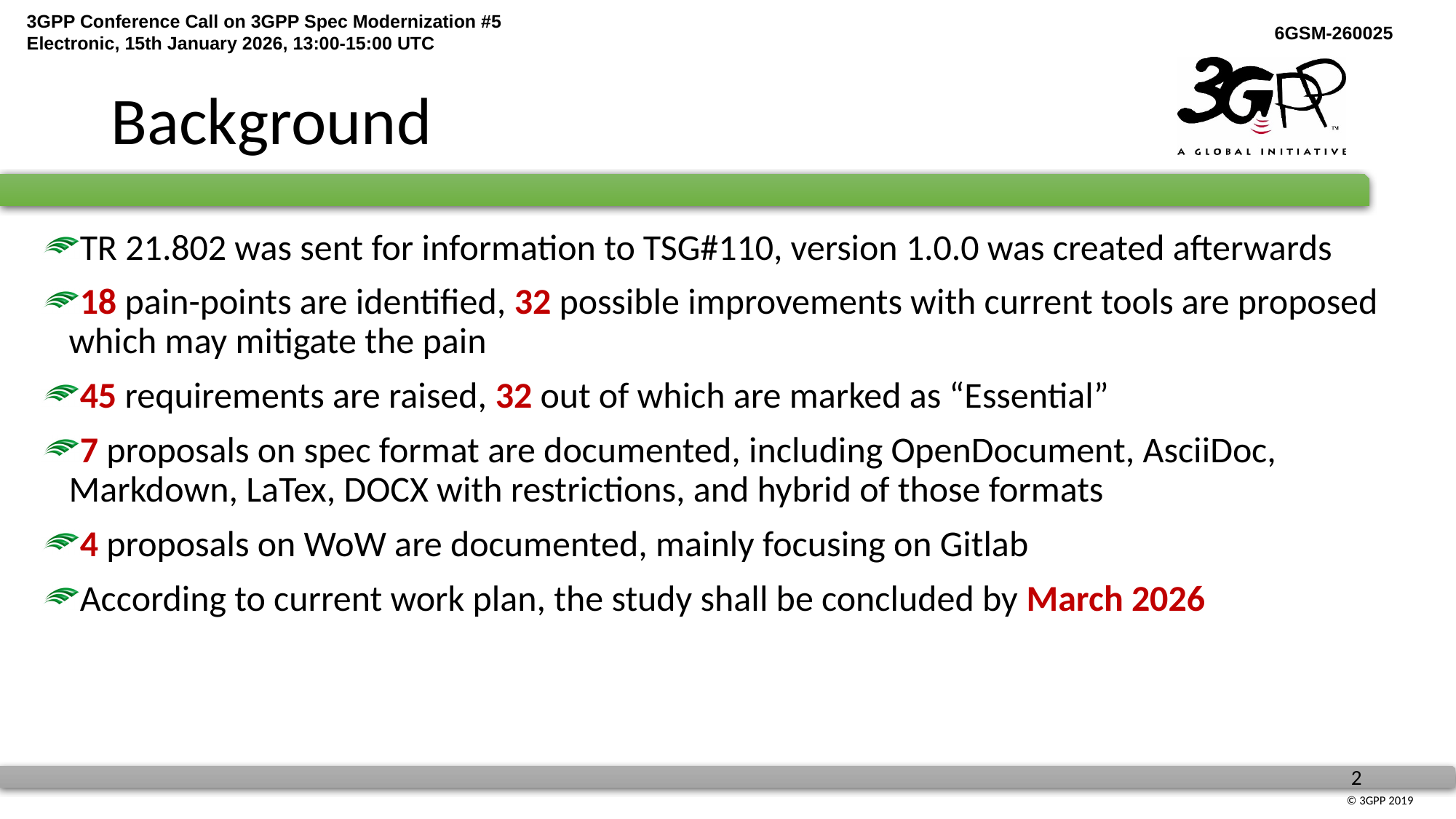

# Background
TR 21.802 was sent for information to TSG#110, version 1.0.0 was created afterwards
18 pain-points are identified, 32 possible improvements with current tools are proposed which may mitigate the pain
45 requirements are raised, 32 out of which are marked as “Essential”
7 proposals on spec format are documented, including OpenDocument, AsciiDoc, Markdown, LaTex, DOCX with restrictions, and hybrid of those formats
4 proposals on WoW are documented, mainly focusing on Gitlab
According to current work plan, the study shall be concluded by March 2026